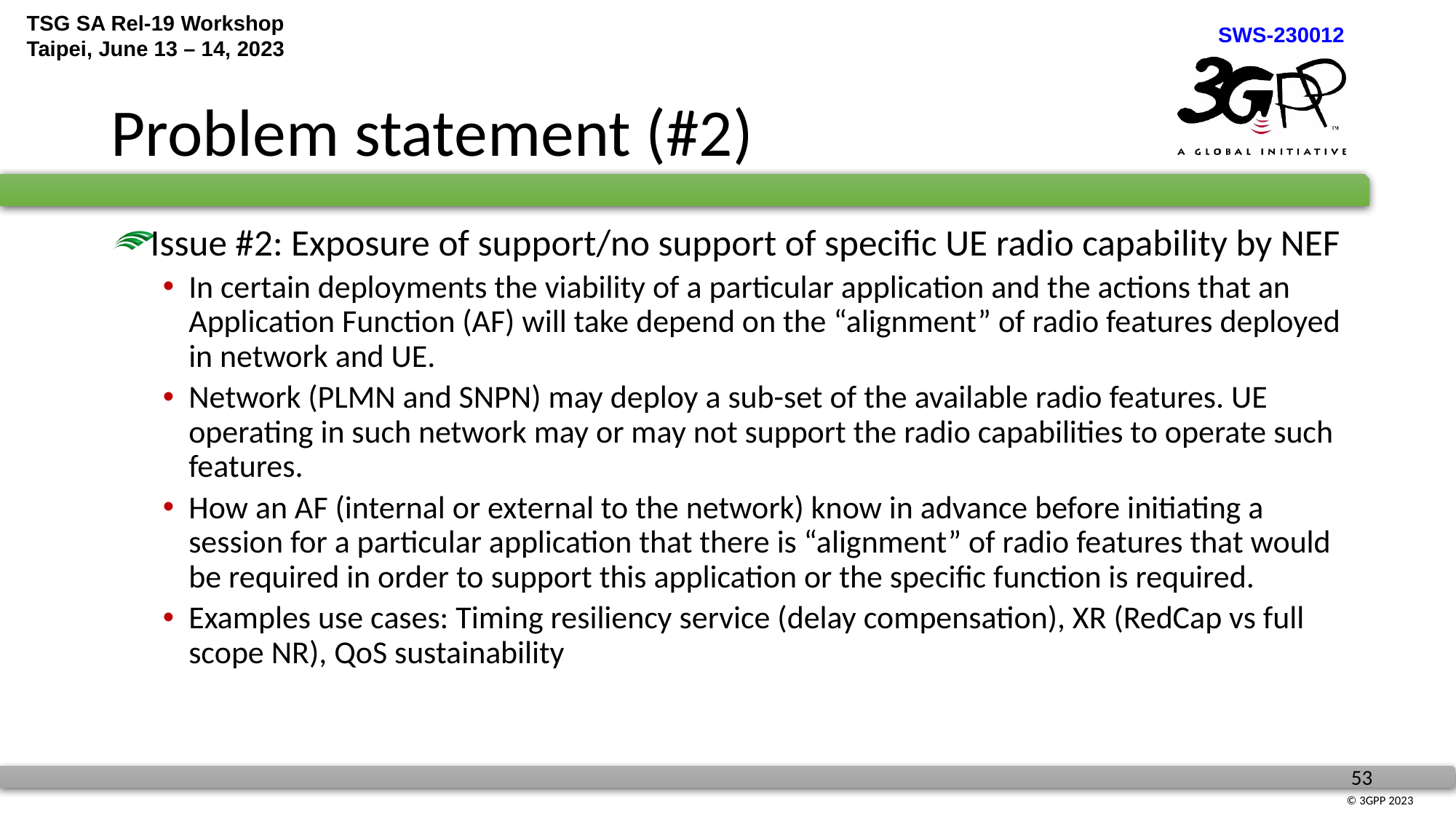

# Problem statement (#2)
Issue #2: Exposure of support/no support of specific UE radio capability by NEF
In certain deployments the viability of a particular application and the actions that an Application Function (AF) will take depend on the “alignment” of radio features deployed in network and UE.
Network (PLMN and SNPN) may deploy a sub-set of the available radio features. UE operating in such network may or may not support the radio capabilities to operate such features.
How an AF (internal or external to the network) know in advance before initiating a session for a particular application that there is “alignment” of radio features that would be required in order to support this application or the specific function is required.
Examples use cases: Timing resiliency service (delay compensation), XR (RedCap vs full scope NR), QoS sustainability